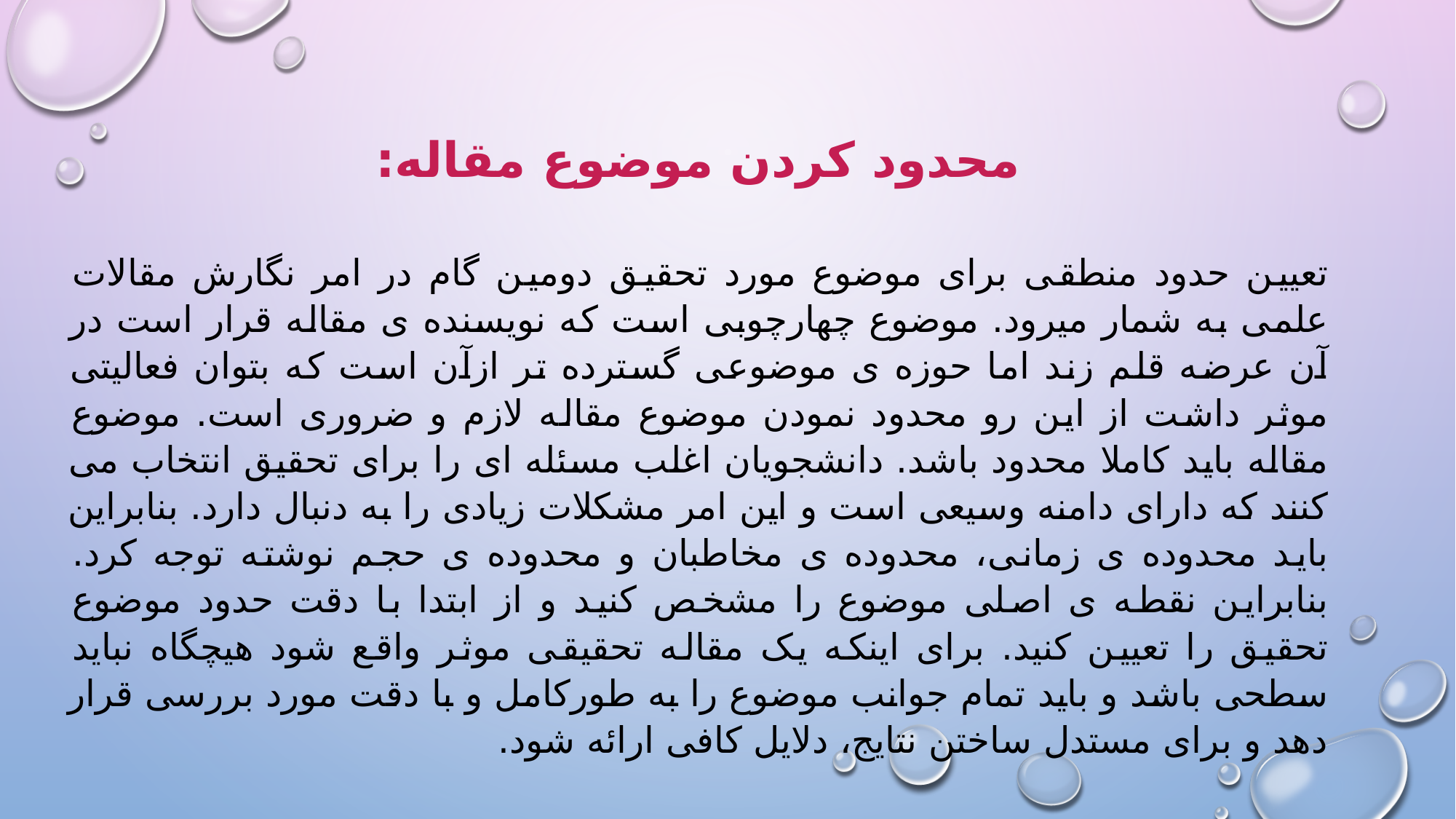

محدود کردن موضوع مقاله:

تعیین حدود منطقی برای موضوع مورد تحقیق دومین گام در امر نگارش مقالات علمی به شمار میرود. موضوع چهارچوبی است که نویسنده ی مقاله قرار است در آن عرضه قلم زند اما حوزه ی موضوعی گسترده تر ازآن است که بتوان فعالیتی موثر داشت از این رو محدود نمودن موضوع مقاله لازم و ضروری است. موضوع مقاله باید کاملا محدود باشد. دانشجویان اغلب مسئله ای را برای تحقیق انتخاب می کنند که دارای دامنه وسیعی است و این امر مشکلات زیادی را به دنبال دارد. بنابراین باید محدوده ی زمانی، محدوده ی مخاطبان و محدوده ی حجم نوشته توجه کرد. بنابراین نقطه ی اصلی موضوع را مشخص کنید و از ابتدا با دقت حدود موضوع تحقیق را تعیین کنید. برای اینکه یک مقاله تحقیقی موثر واقع شود هیچگاه نباید سطحی باشد و باید تمام جوانب موضوع را به طورکامل و با دقت مورد بررسی قرار دهد و برای مستدل ساختن نتایج، دلایل کافی ارائه شود.